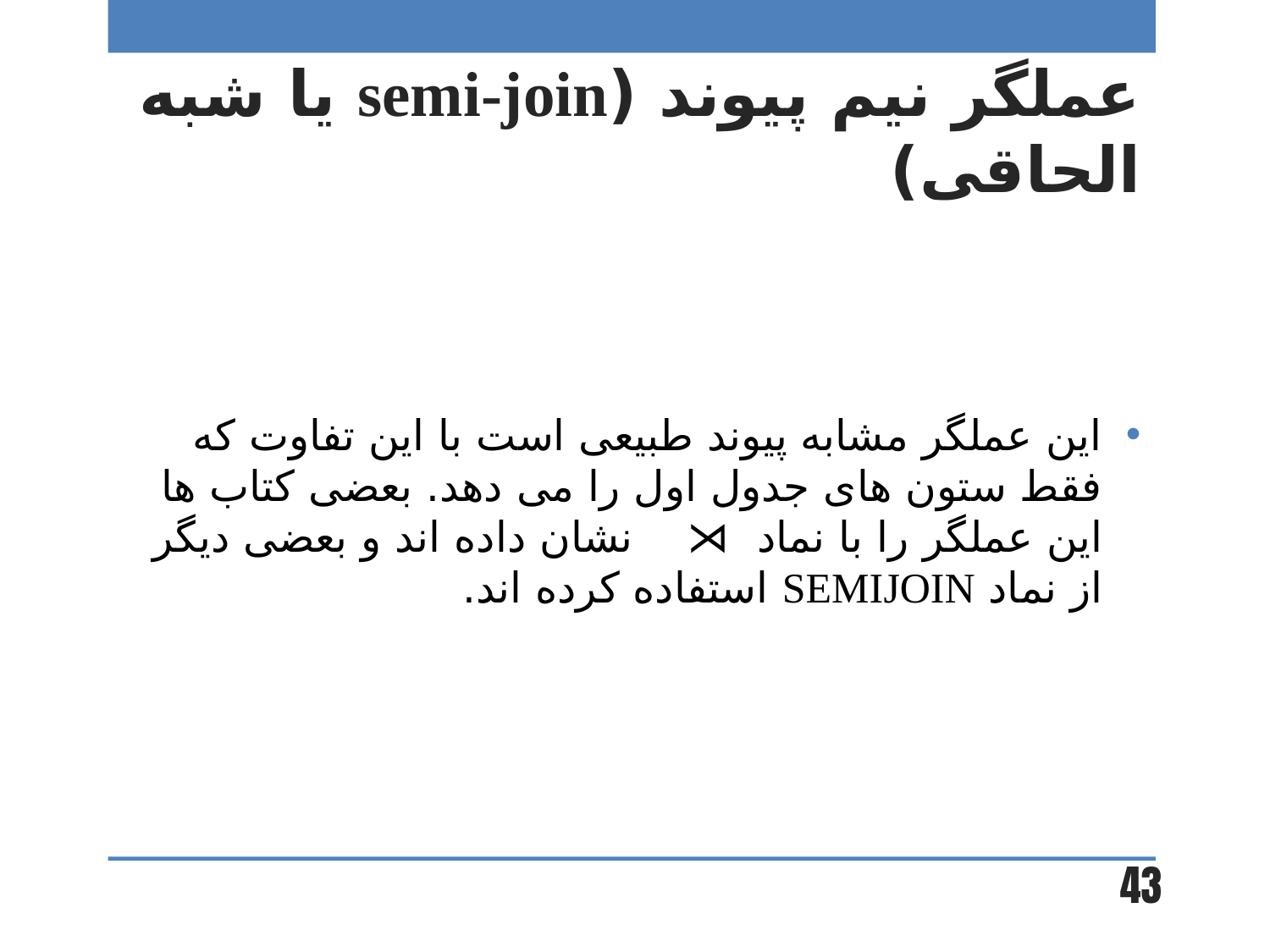

# عملگر نیم پیوند (semi-join یا شبه الحاقی)
این عملگر مشابه پیوند طبیعی است با این تفاوت که فقط ستون های جدول اول را می دهد. بعضی کتاب ها این عملگر را با نماد  ⋉    نشان داده اند و بعضی دیگر از نماد SEMIJOIN استفاده کرده اند.

43